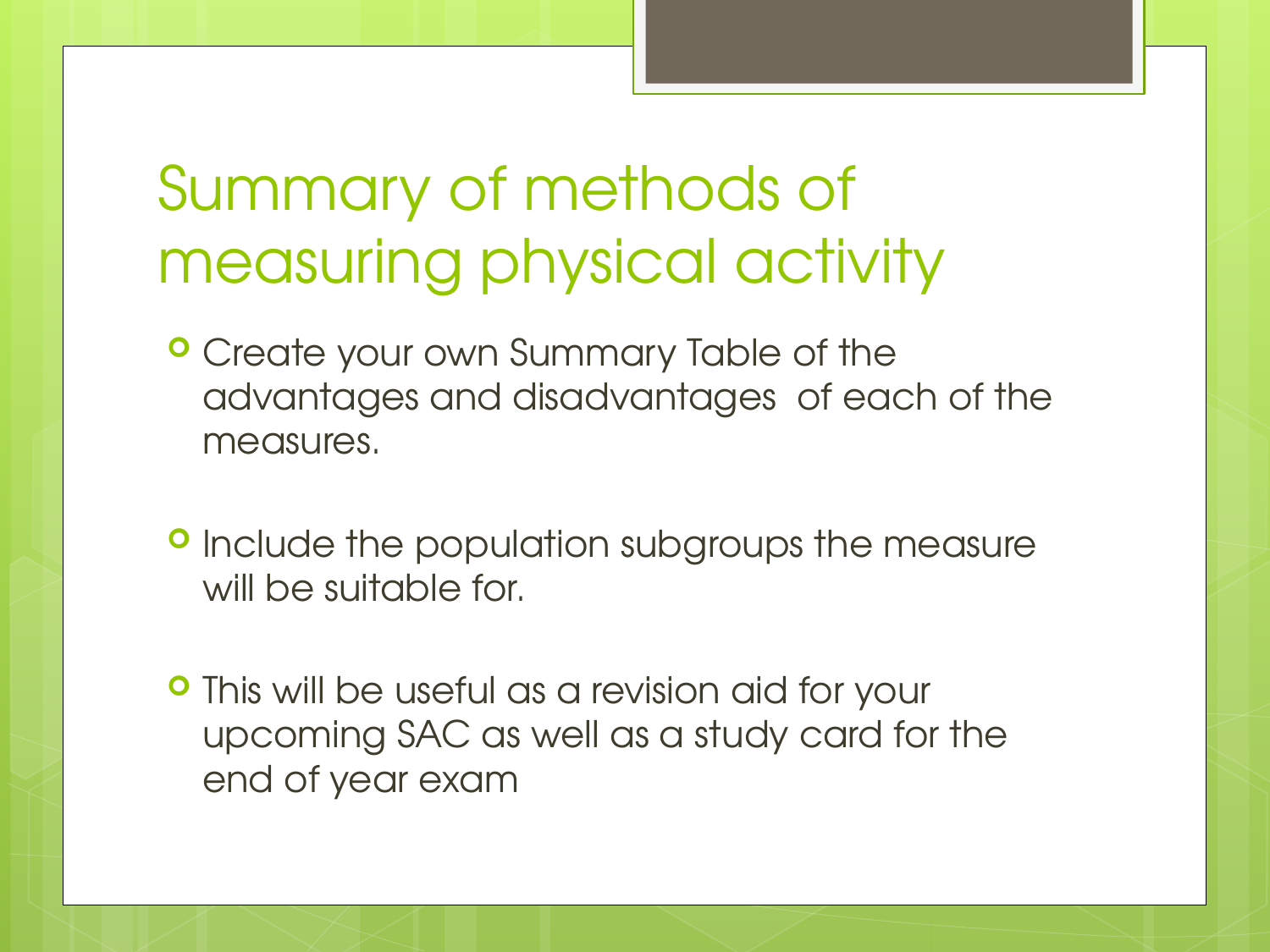

# Summary of methods of measuring physical activity
Create your own Summary Table of the advantages and disadvantages  of each of the measures.

Include the population subgroups the measure will be suitable for.

This will be useful as a revision aid for your upcoming SAC as well as a study card for the end of year exam